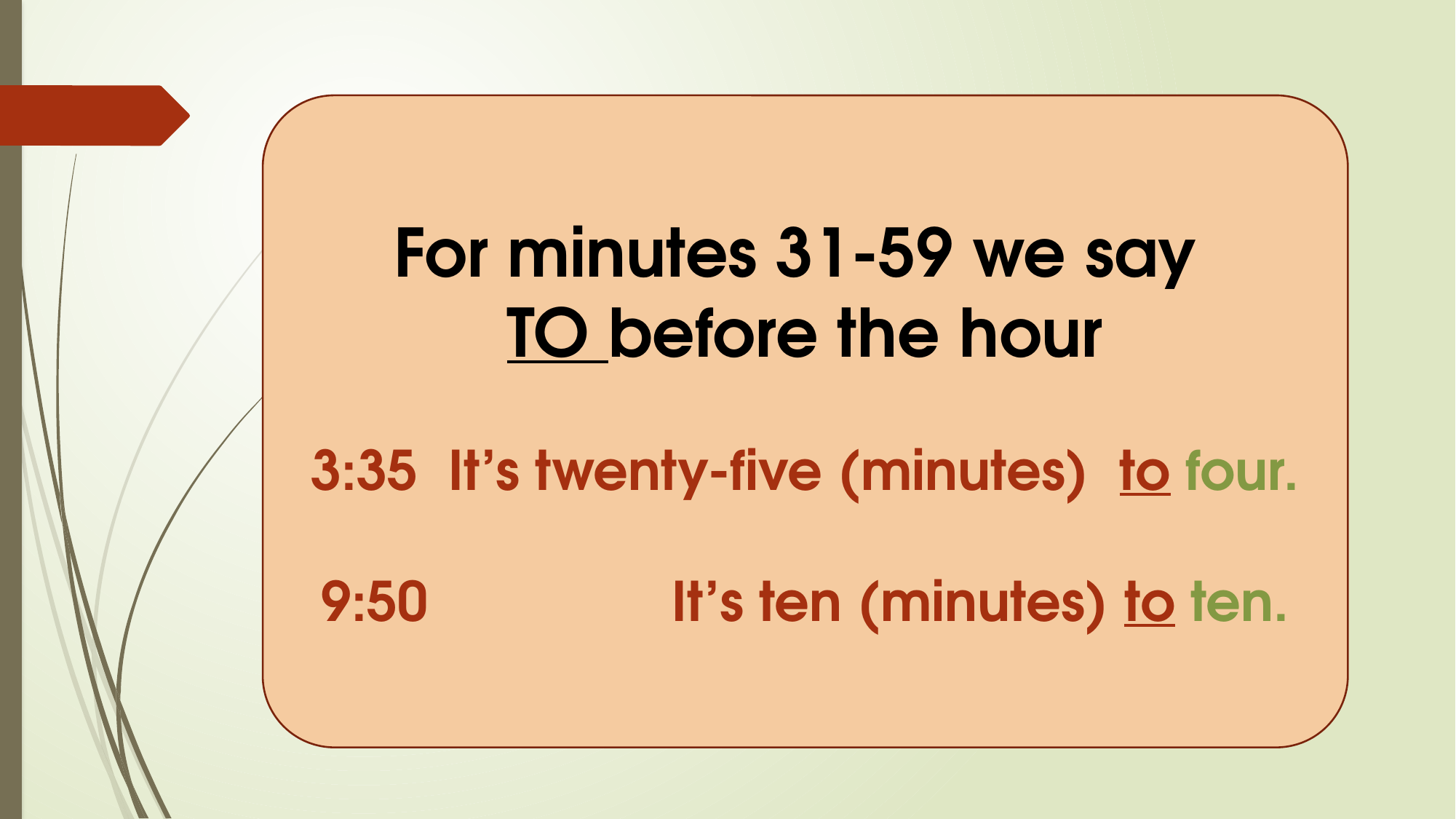

For minutes 31-59 we say
TO before the hour

3:35  It’s twenty-five (minutes)  to four.

9:50                It’s ten (minutes) to ten.